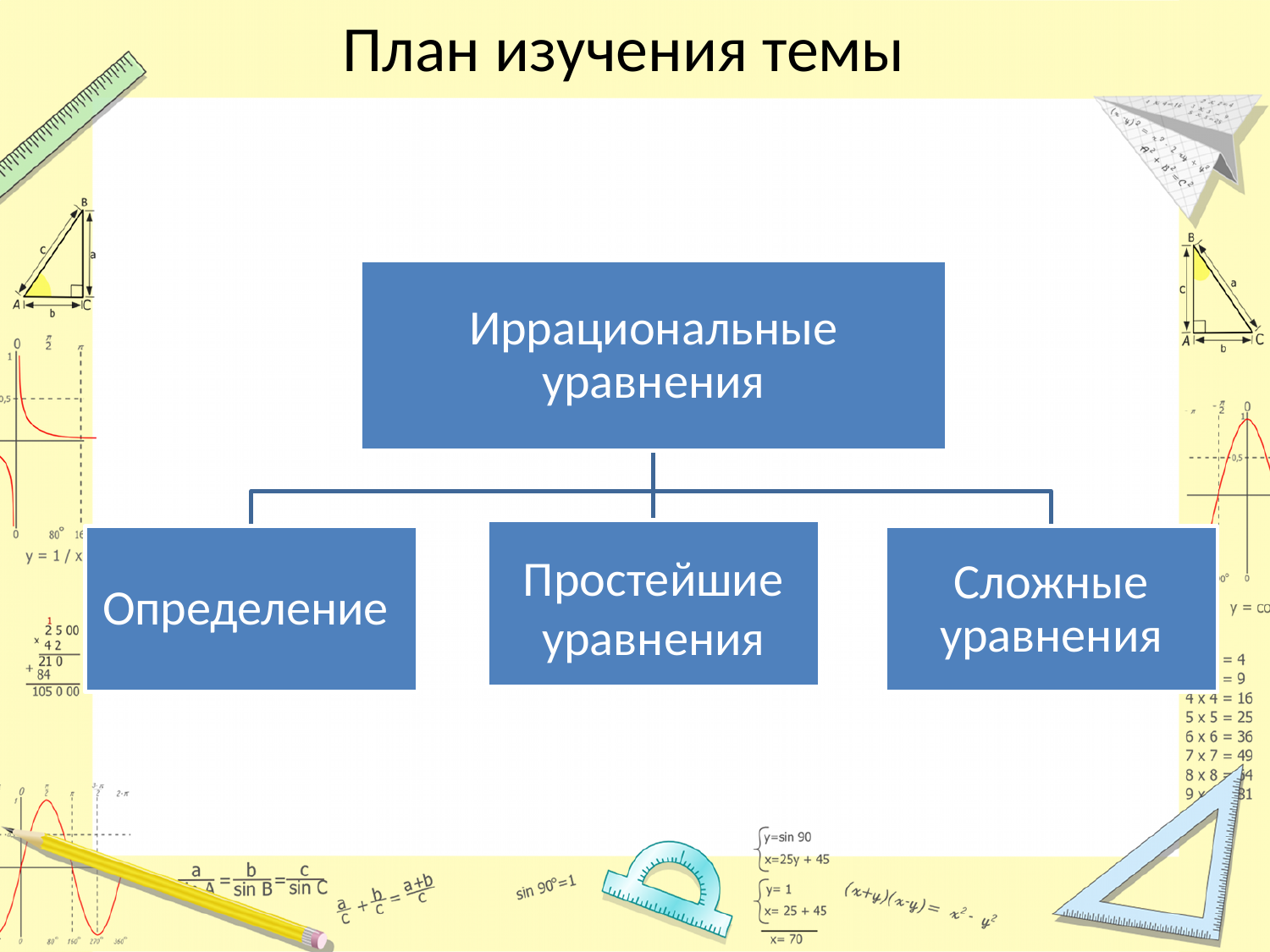

# План изучения темы
Иррациональные уравнения
Определение

Простейшие уравнения

Сложные уравнения